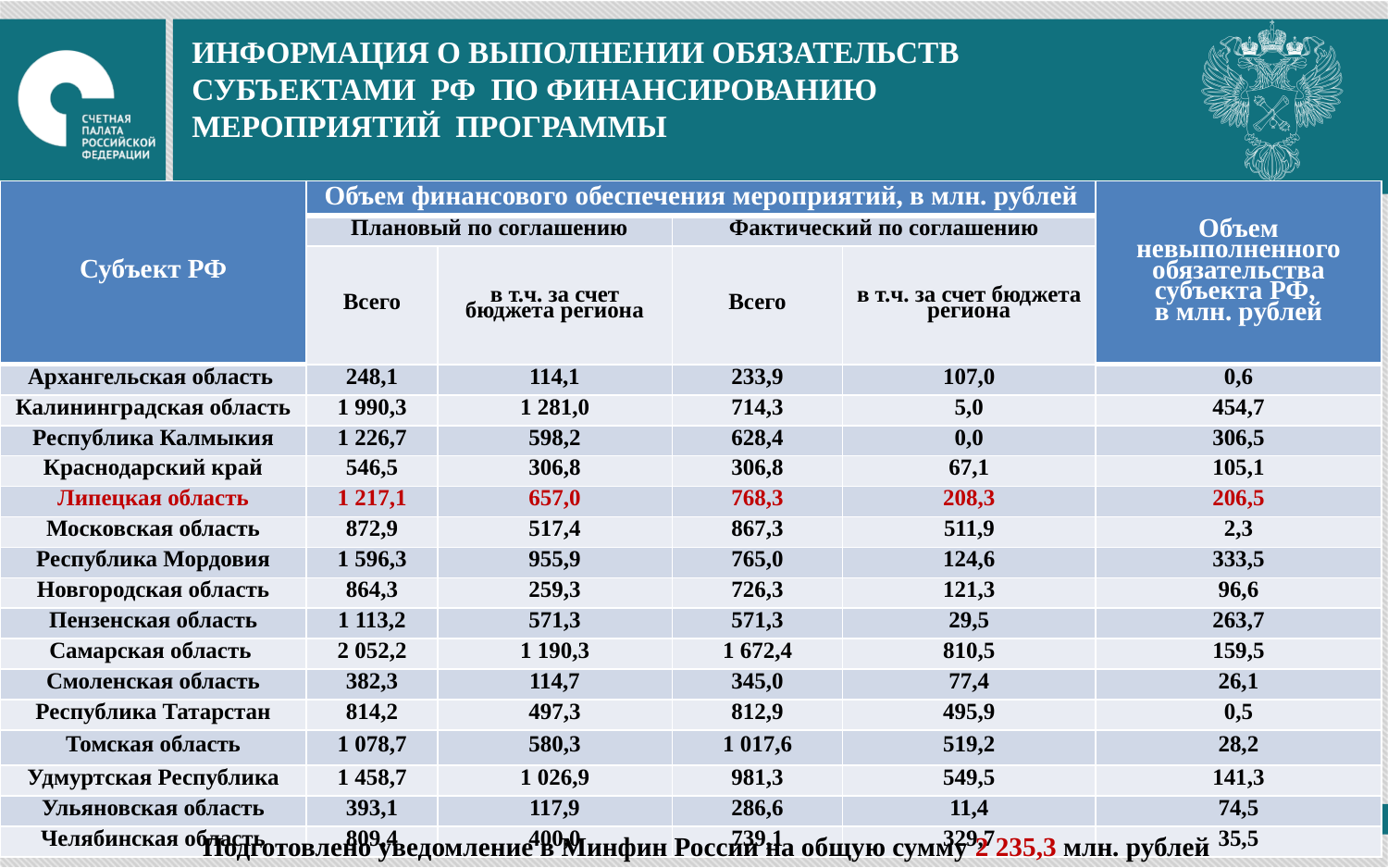

ИНФОРМАЦИЯ О ВЫПОЛНЕНИИ ОБЯЗАТЕЛЬСТВ СУБЪЕКТАМИ  РФ  ПО ФИНАНСИРОВАНИЮ
МЕРОПРИЯТИЙ  ПРОГРАММЫ
| Субъект РФ | Объем финансового обеспечения мероприятий, в млн. рублей |  |  |  | Объем невыполненного обязательства субъекта РФ, в млн. рублей |
| --- | --- | --- | --- | --- | --- |
|  | Плановый по соглашению |  | Фактический по соглашению |  |  |
|  | Всего | в т.ч. за счет бюджета региона | Всего | в т.ч. за счет бюджета региона |  |
| Архангельская область | 248,1 | 114,1 | 233,9 | 107,0 | 0,6 |
| Калининградская область | 1 990,3 | 1 281,0 | 714,3 | 5,0 | 454,7 |
| Республика Калмыкия | 1 226,7 | 598,2 | 628,4 | 0,0 | 306,5 |
| Краснодарский край | 546,5 | 306,8 | 306,8 | 67,1 | 105,1 |
| Липецкая область | 1 217,1 | 657,0 | 768,3 | 208,3 | 206,5 |
| Московская область | 872,9 | 517,4 | 867,3 | 511,9 | 2,3 |
| Республика Мордовия | 1 596,3 | 955,9 | 765,0 | 124,6 | 333,5 |
| Новгородская область | 864,3 | 259,3 | 726,3 | 121,3 | 96,6 |
| Пензенская область | 1 113,2 | 571,3 | 571,3 | 29,5 | 263,7 |
| Самарская область | 2 052,2 | 1 190,3 | 1 672,4 | 810,5 | 159,5 |
| Смоленская область | 382,3 | 114,7 | 345,0 | 77,4 | 26,1 |
| Республика Татарстан | 814,2 | 497,3 | 812,9 | 495,9 | 0,5 |
| Томская область | 1 078,7 | 580,3 | 1 017,6 | 519,2 | 28,2 |
| Удмуртская Республика | 1 458,7 | 1 026,9 | 981,3 | 549,5 | 141,3 |
| Ульяновская область | 393,1 | 117,9 | 286,6 | 11,4 | 74,5 |
| Челябинская область | 809,4 | 400,0 | 739,1 | 329,7 | 35,5 |
Подготовлено уведомление в Минфин России на общую сумму 2 235,3 млн. рублей